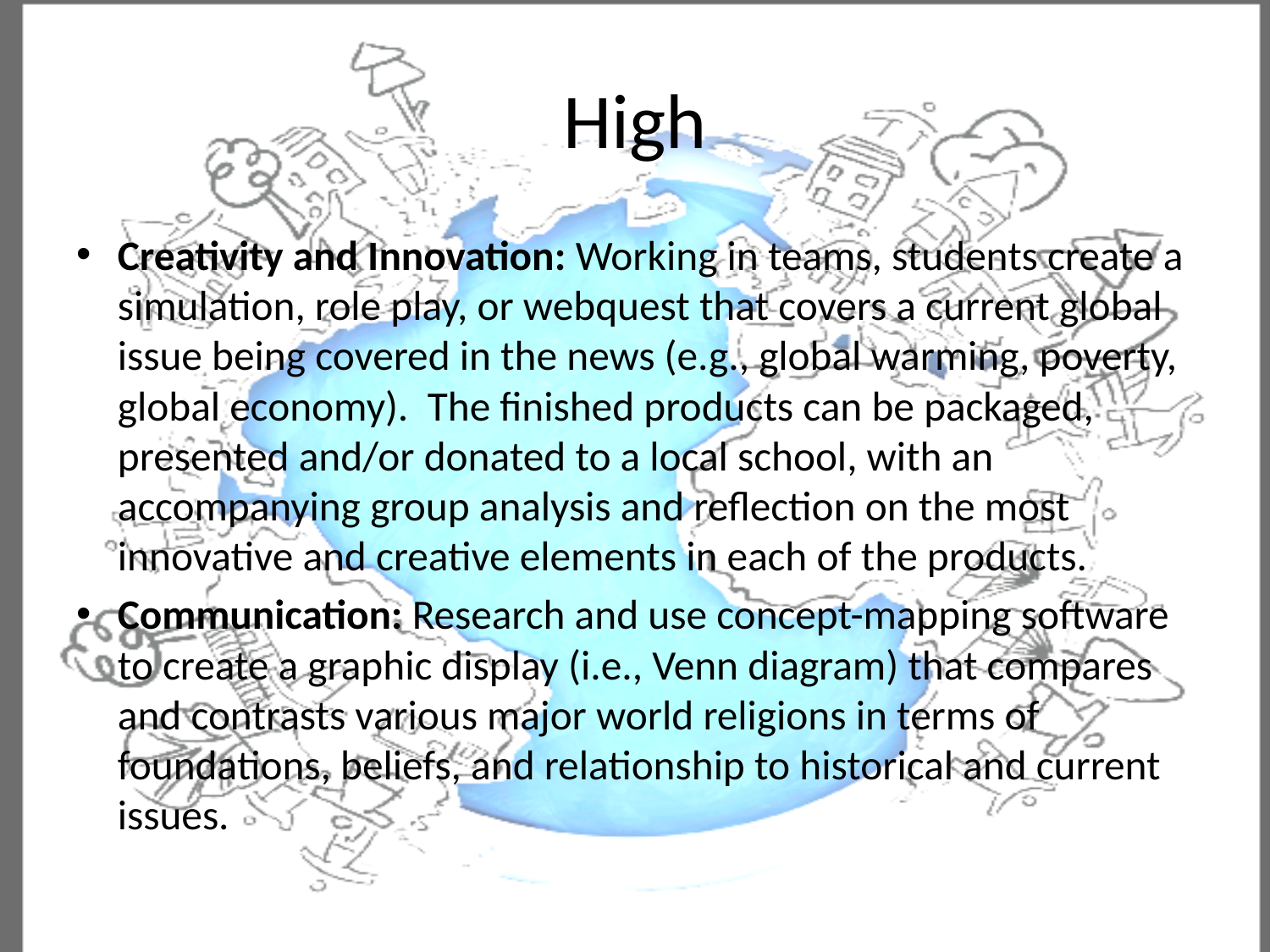

# High
Creativity and Innovation: Working in teams, students create a simulation, role play, or webquest that covers a current global issue being covered in the news (e.g., global warming, poverty, global economy).  The finished products can be packaged, presented and/or donated to a local school, with an accompanying group analysis and reflection on the most innovative and creative elements in each of the products.
Communication: Research and use concept-mapping software to create a graphic display (i.e., Venn diagram) that compares and contrasts various major world religions in terms of foundations, beliefs, and relationship to historical and current issues.